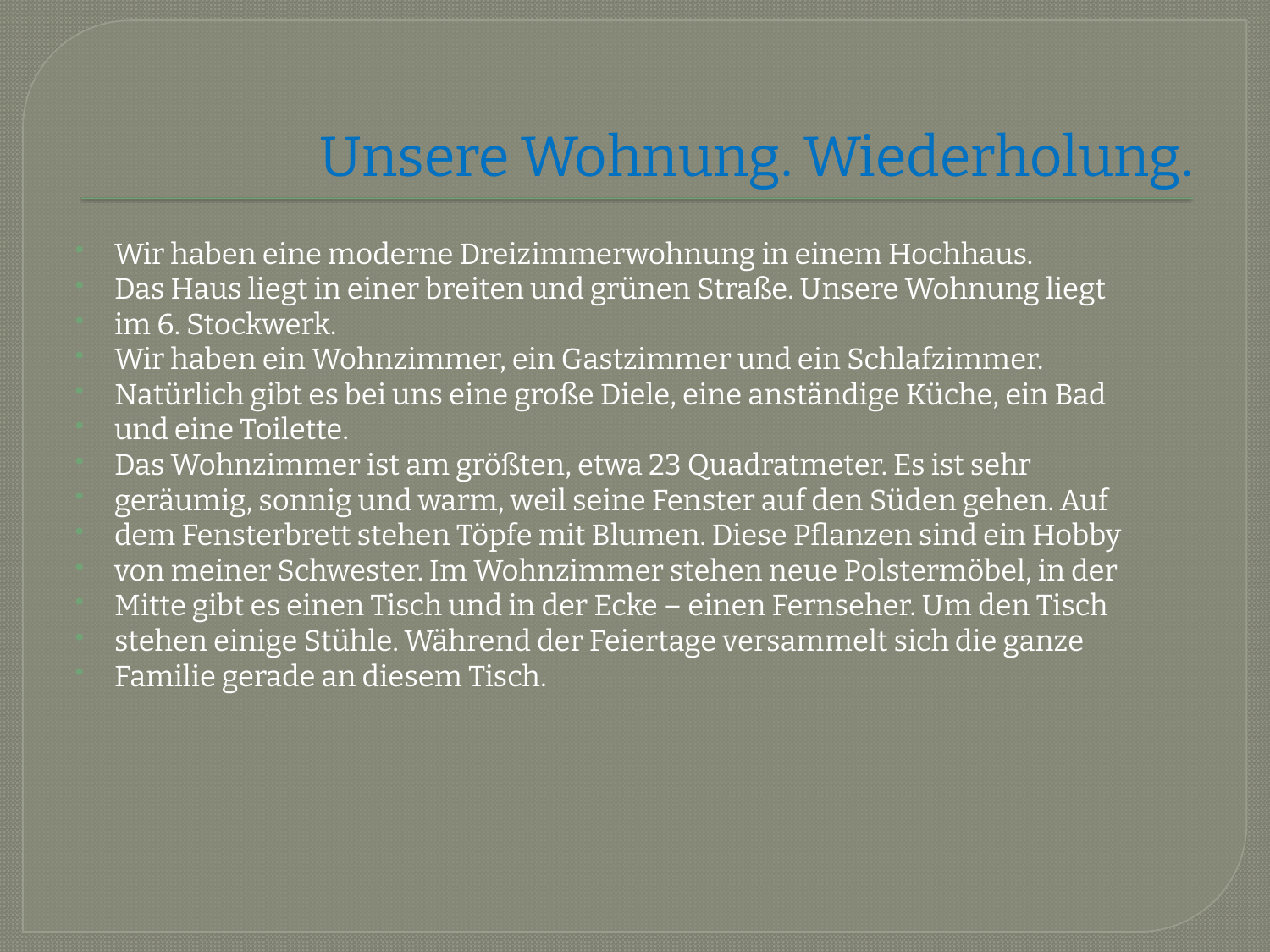

# Unsere Wohnung. Wiederholung.
Wir haben eine moderne Dreizimmerwohnung in einem Hochhaus.
Das Haus liegt in einer breiten und grünen Straße. Unsere Wohnung liegt
im 6. Stockwerk.
Wir haben ein Wohnzimmer, ein Gastzimmer und ein Schlafzimmer.
Natürlich gibt es bei uns eine große Diele, eine anständige Küche, ein Bad
und eine Toilette.
Das Wohnzimmer ist am größten, etwa 23 Quadratmeter. Es ist sehr
geräumig, sonnig und warm, weil seine Fenster auf den Süden gehen. Auf
dem Fensterbrett stehen Töpfe mit Blumen. Diese Pflanzen sind ein Hobby
von meiner Schwester. Im Wohnzimmer stehen neue Polstermöbel, in der
Mitte gibt es einen Tisch und in der Ecke – einen Fernseher. Um den Tisch
stehen einige Stühle. Während der Feiertage versammelt sich die ganze
Familie gerade an diesem Tisch.